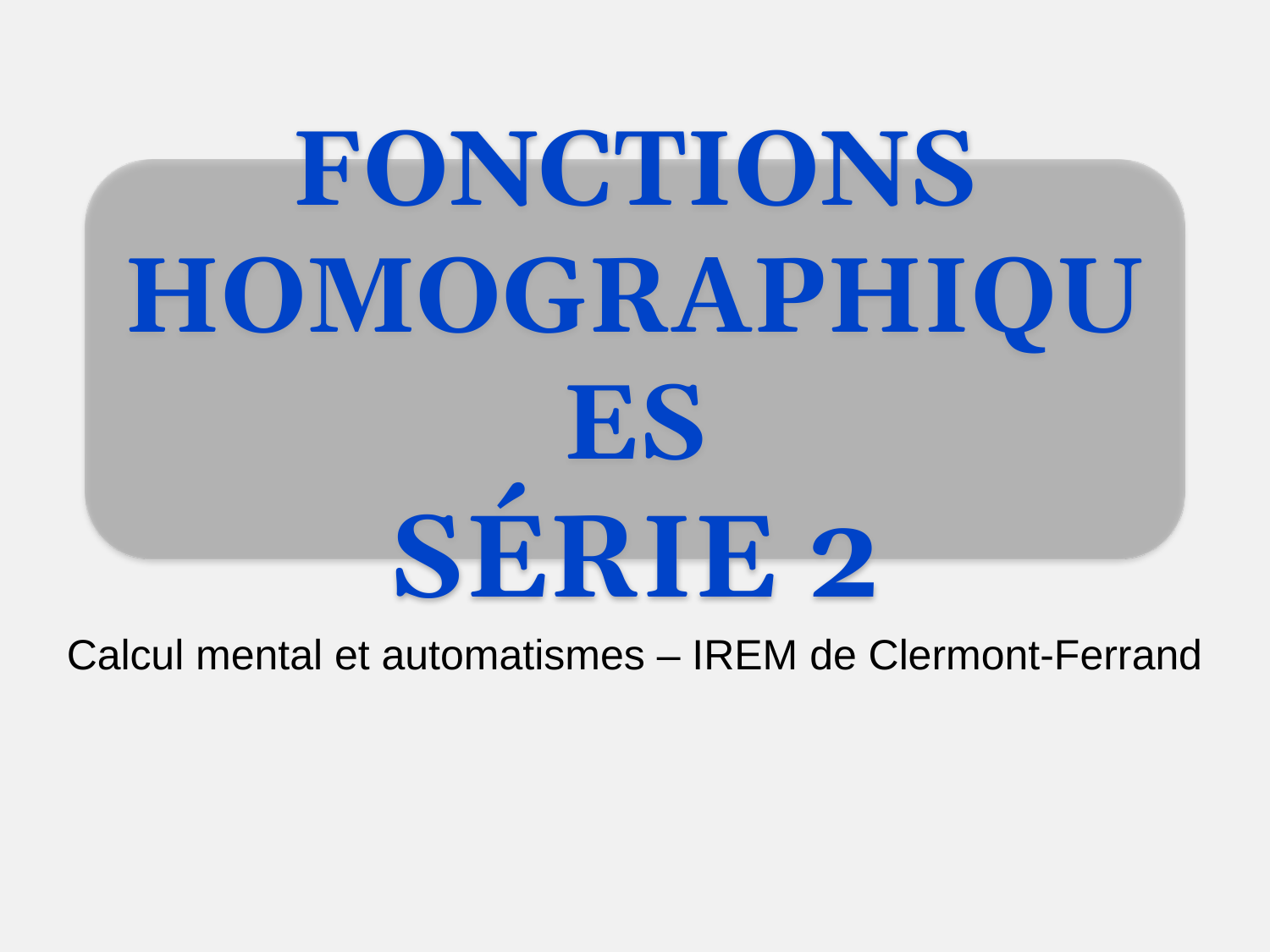

Fonctions homographiques
Série 2
Calcul mental et automatismes – IREM de Clermont-Ferrand